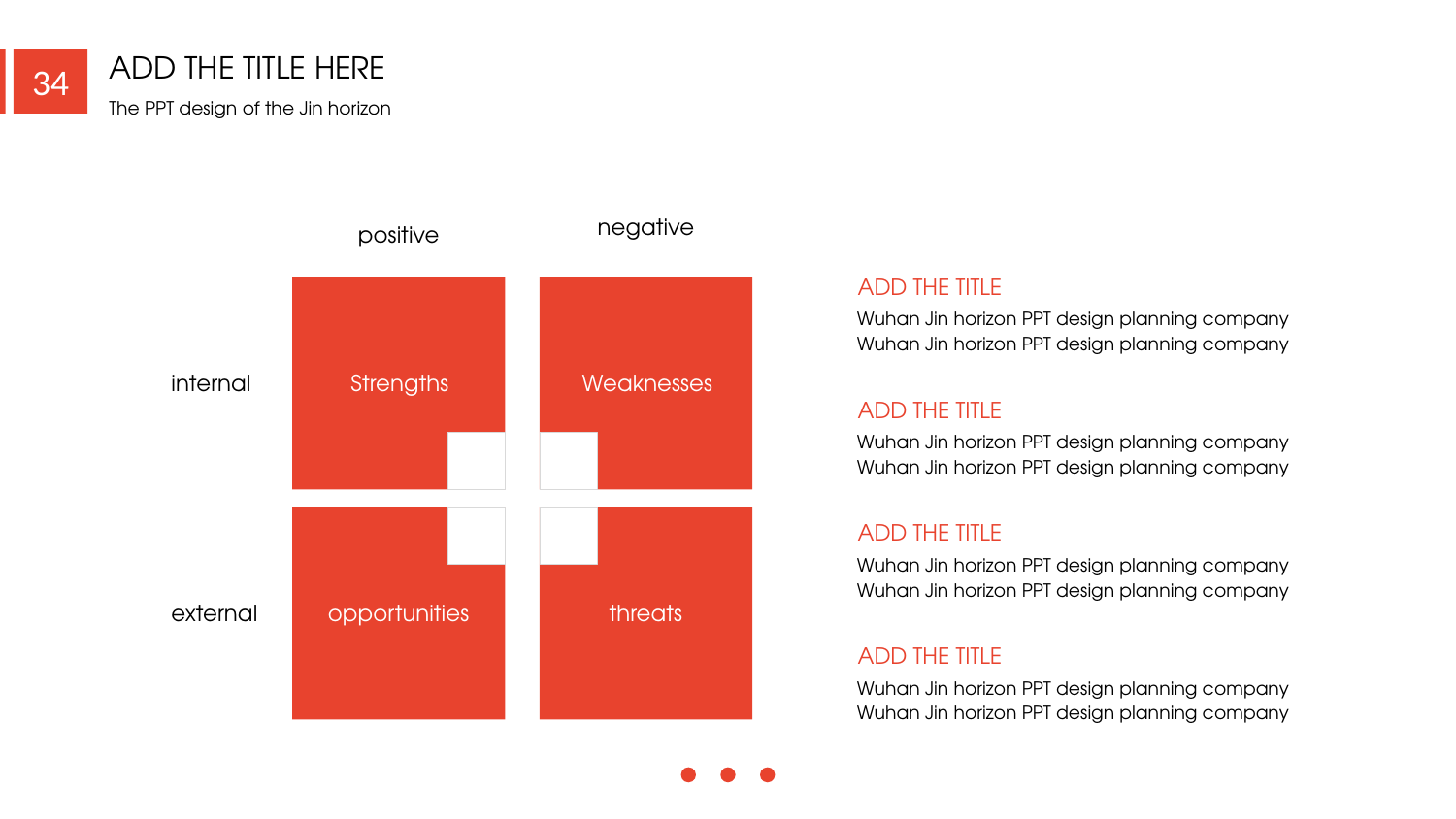

negative
positive
ADD THE TITLE
Wuhan Jin horizon PPT design planning company Wuhan Jin horizon PPT design planning company

S
Strengths

W
Weaknesses
internal
ADD THE TITLE
Wuhan Jin horizon PPT design planning company Wuhan Jin horizon PPT design planning company

O
opportunities

T
threats
ADD THE TITLE
Wuhan Jin horizon PPT design planning company Wuhan Jin horizon PPT design planning company
external
ADD THE TITLE
Wuhan Jin horizon PPT design planning company Wuhan Jin horizon PPT design planning company